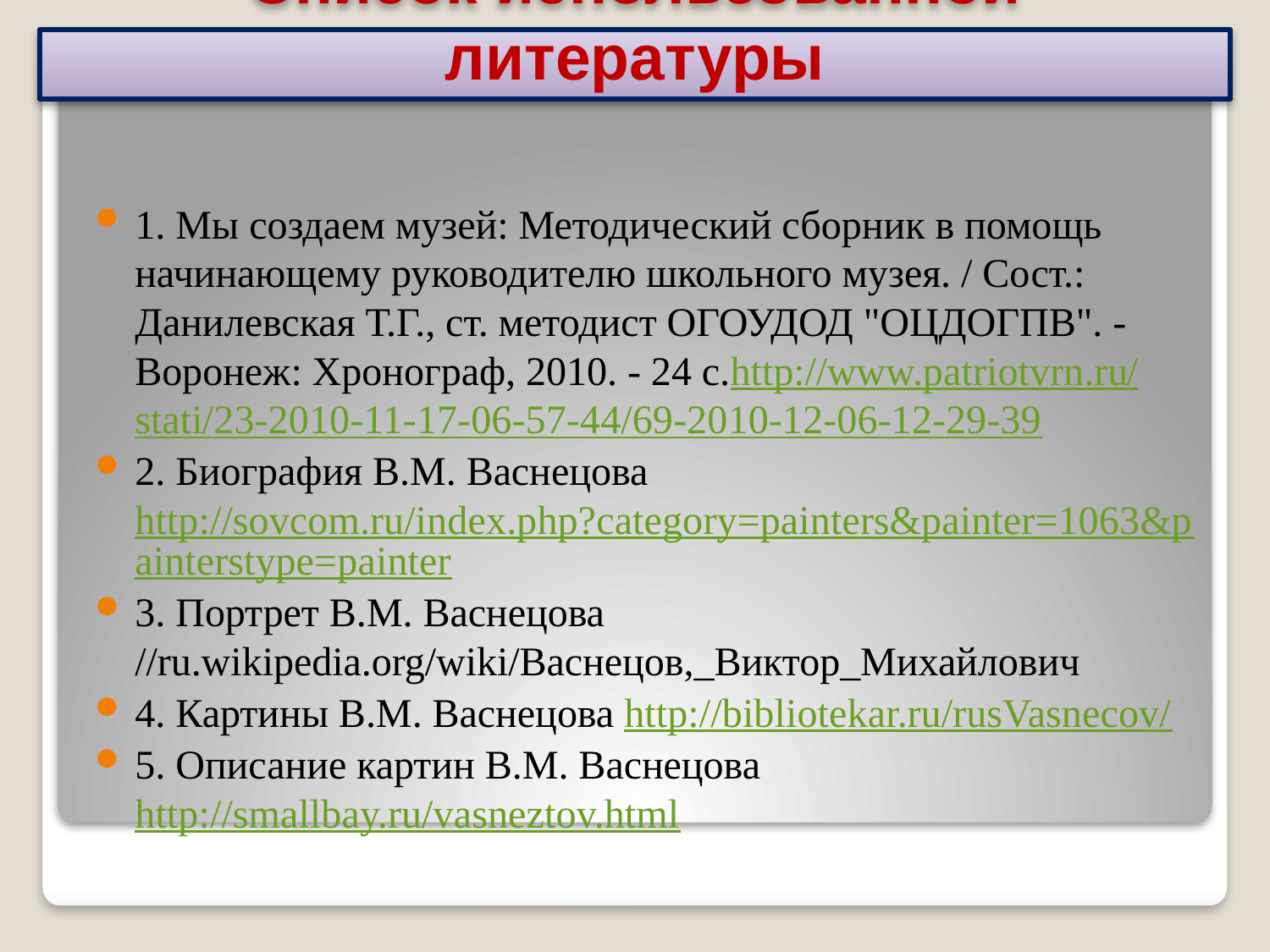

Список использованной литературы

1. Мы создаем музей: Методический сборник в помощь начинающему руководителю школьного музея. / Сост.: Данилев­ская Т.Г., ст. методист ОГОУДОД "ОЦДОГПВ". - Воро­неж: Хронограф, 2010. - 24 с.http://www.patriotvrn.ru/stati/23-2010-11-17-06-57-44/69-2010-12-06-12-29-39
2. Биография В.М. Васнецова http://sovcom.ru/index.php?category=painters&painter=1063&painterstype=painter
3. Портрет В.М. Васнецова //ru.wikipedia.org/wiki/Васнецов,_Виктор_Михайлович
4. Картины В.М. Васнецова http://bibliotekar.ru/rusVasnecov/
5. Описание картин В.М. Васнецова  http://smallbay.ru/vasneztov.html